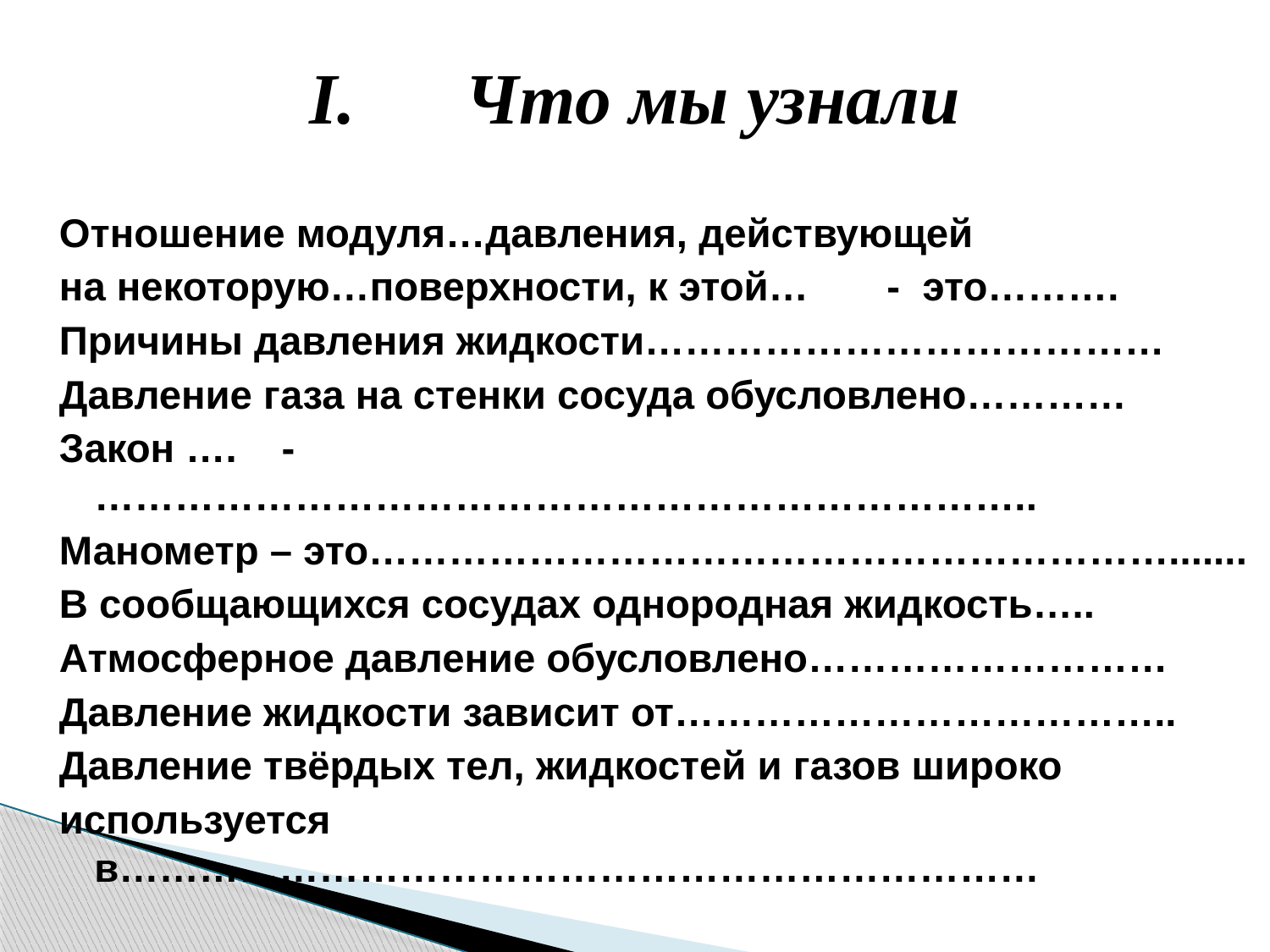

# I.      Что мы узнали
Отношение модуля…давления, действующей
на некоторую…поверхности, к этой…       -  это……….
Причины давления жидкости…………………………………
Давление газа на стенки сосуда обусловлено…………
Закон ….    -     ……………………………………………………………..
Манометр – это…………………………………………………….......
В сообщающихся сосудах однородная жидкость…..
Атмосферное давление обусловлено………………………
Давление жидкости зависит от………………………………..
Давление твёрдых тел, жидкостей и газов широко
используется в……………………………………………………………